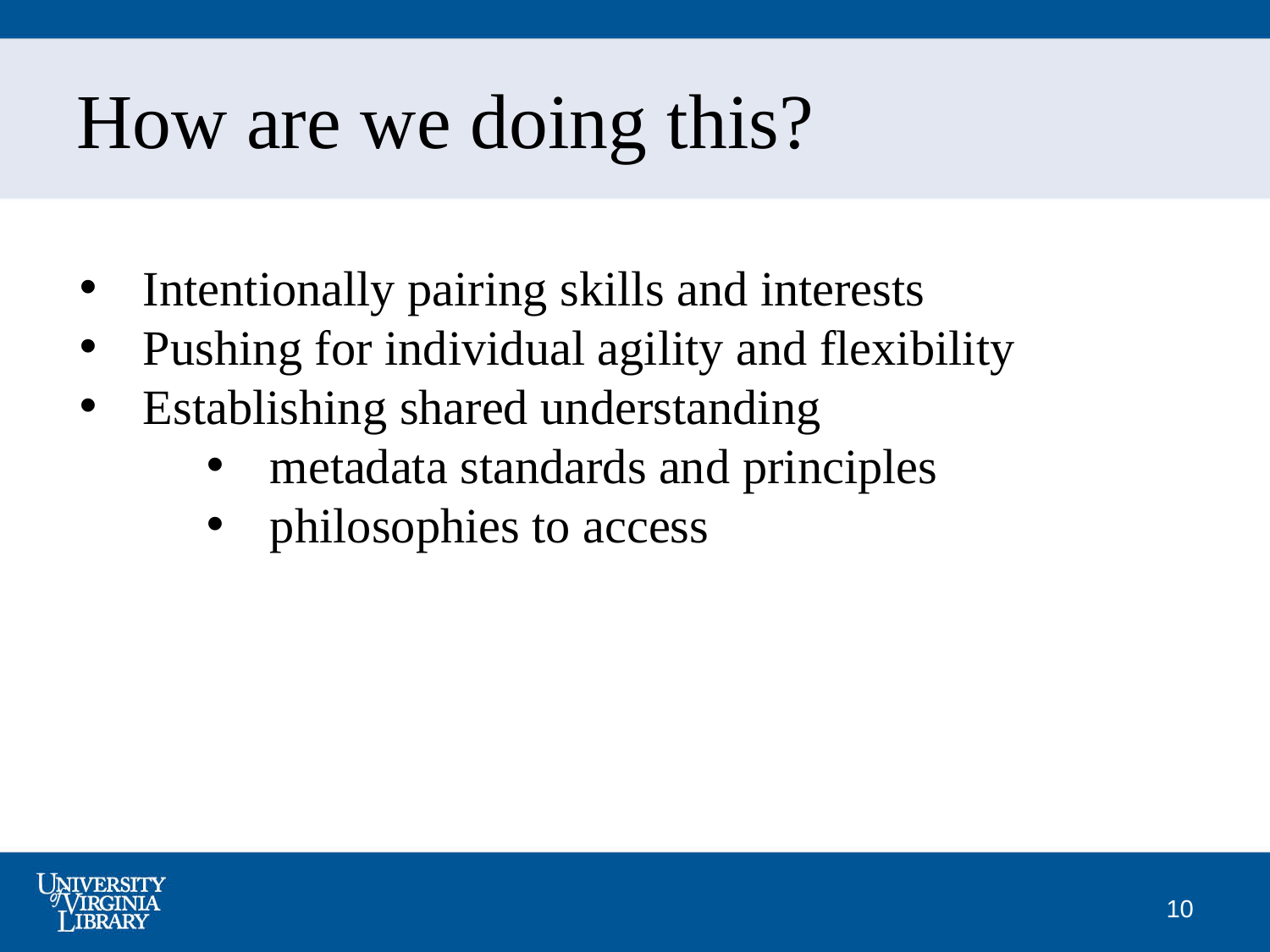

How are we doing this?
Intentionally pairing skills and interests
Pushing for individual agility and flexibility
Establishing shared understanding
metadata standards and principles
philosophies to access